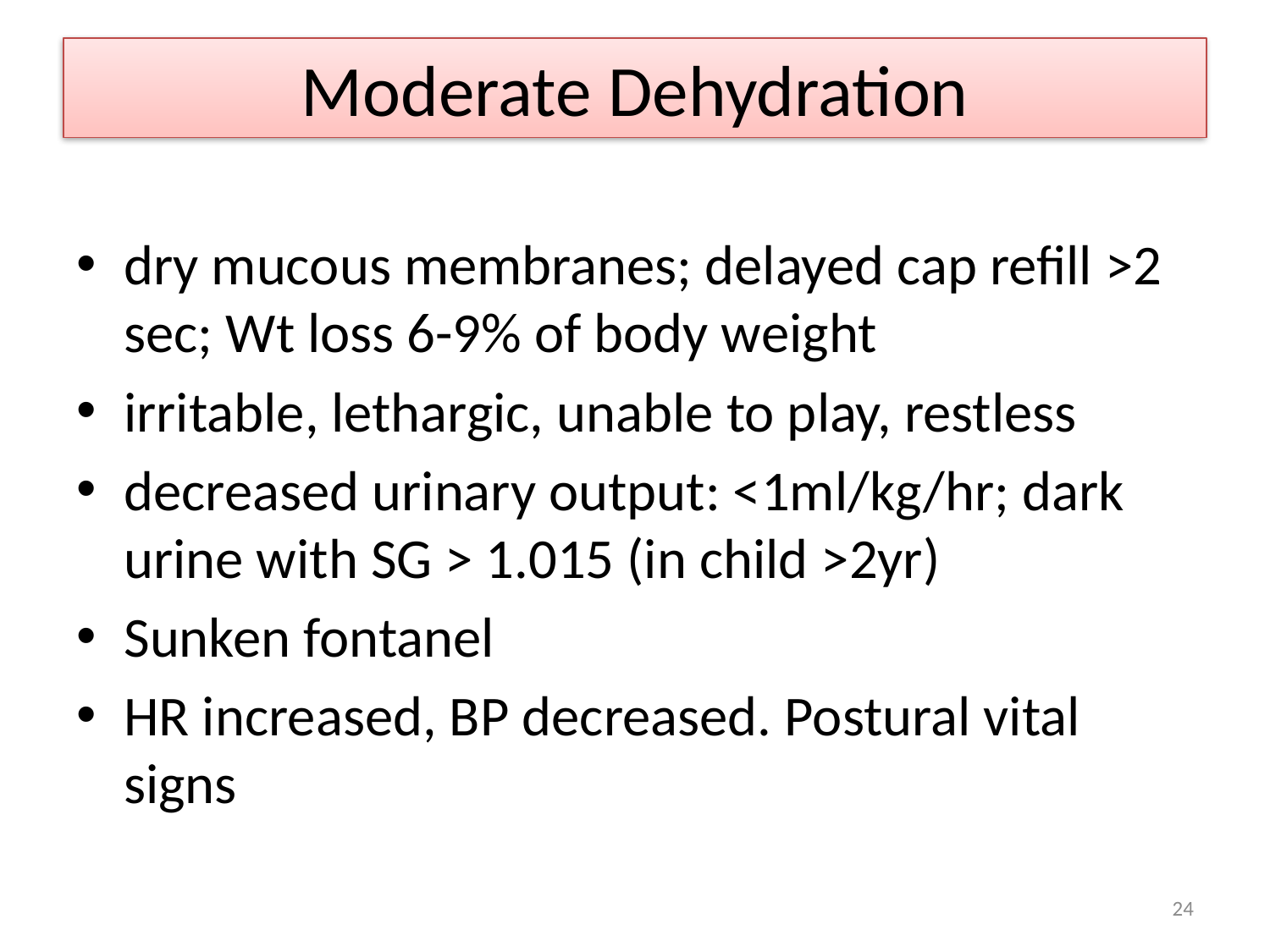

# Moderate Dehydration
dry mucous membranes; delayed cap refill >2 sec; Wt loss 6-9% of body weight
irritable, lethargic, unable to play, restless
decreased urinary output: <1ml/kg/hr; dark urine with SG > 1.015 (in child >2yr)
Sunken fontanel
HR increased, BP decreased. Postural vital signs
24